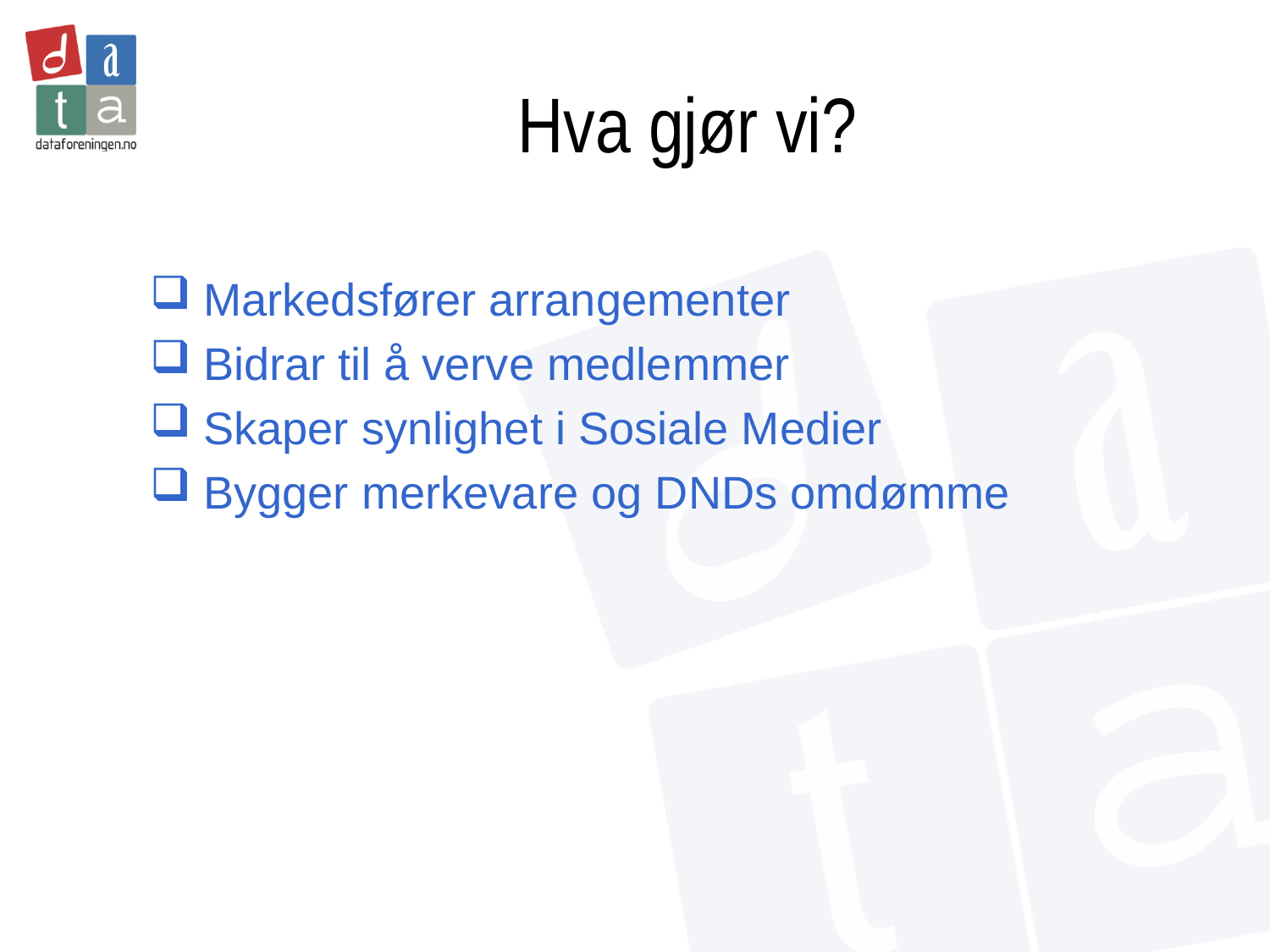

Hva gjør vi?
Markedsfører arrangementer
Bidrar til å verve medlemmer
Skaper synlighet i Sosiale Medier
Bygger merkevare og DNDs omdømme